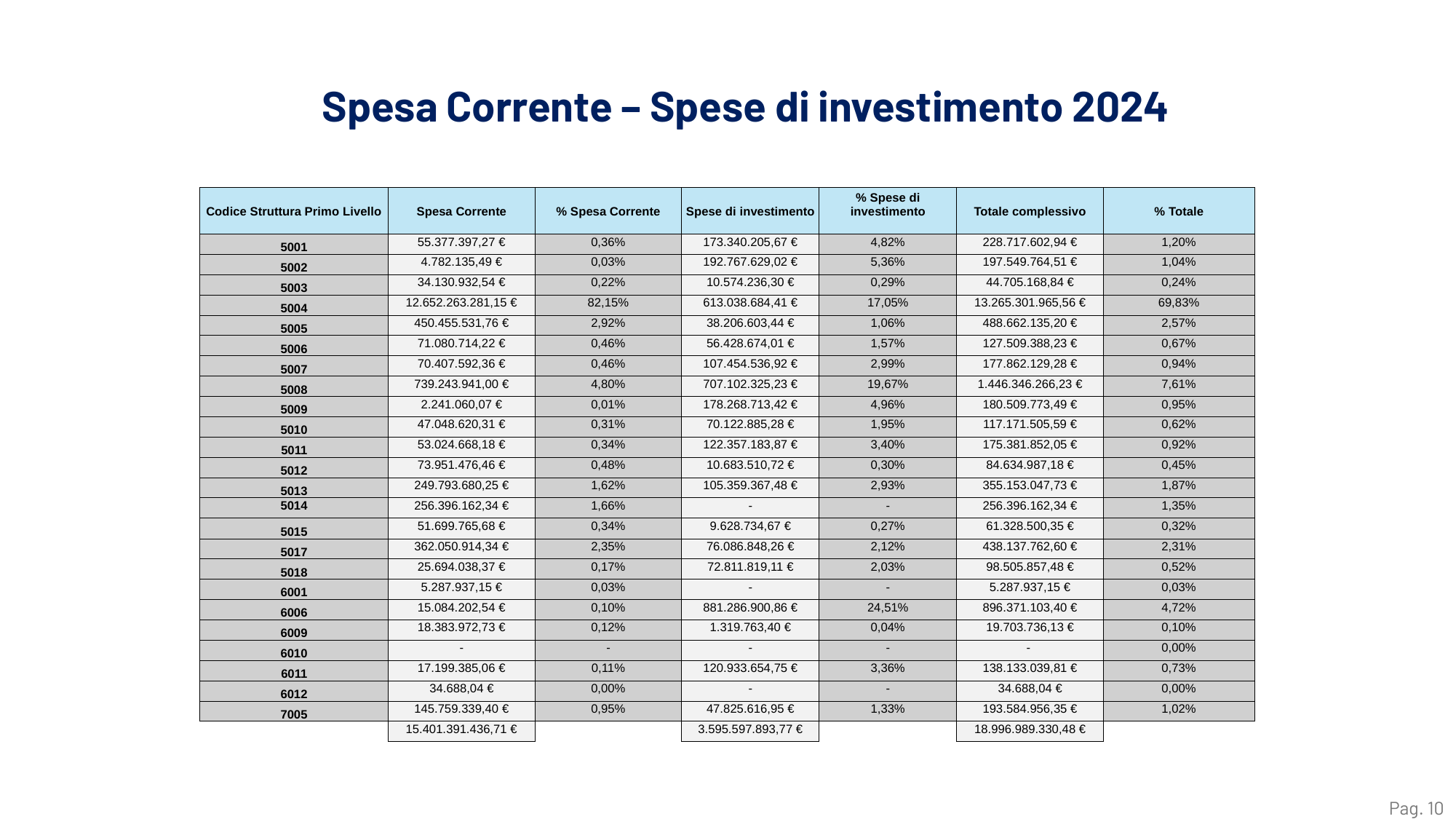

Spesa Corrente – Spese di investimento 2024
| Codice Struttura Primo Livello | Spesa Corrente | % Spesa Corrente | Spese di investimento | % Spese di investimento | Totale complessivo | % Totale |
| --- | --- | --- | --- | --- | --- | --- |
| 5001 | 55.377.397,27 € | 0,36% | 173.340.205,67 € | 4,82% | 228.717.602,94 € | 1,20% |
| 5002 | 4.782.135,49 € | 0,03% | 192.767.629,02 € | 5,36% | 197.549.764,51 € | 1,04% |
| 5003 | 34.130.932,54 € | 0,22% | 10.574.236,30 € | 0,29% | 44.705.168,84 € | 0,24% |
| 5004 | 12.652.263.281,15 € | 82,15% | 613.038.684,41 € | 17,05% | 13.265.301.965,56 € | 69,83% |
| 5005 | 450.455.531,76 € | 2,92% | 38.206.603,44 € | 1,06% | 488.662.135,20 € | 2,57% |
| 5006 | 71.080.714,22 € | 0,46% | 56.428.674,01 € | 1,57% | 127.509.388,23 € | 0,67% |
| 5007 | 70.407.592,36 € | 0,46% | 107.454.536,92 € | 2,99% | 177.862.129,28 € | 0,94% |
| 5008 | 739.243.941,00 € | 4,80% | 707.102.325,23 € | 19,67% | 1.446.346.266,23 € | 7,61% |
| 5009 | 2.241.060,07 € | 0,01% | 178.268.713,42 € | 4,96% | 180.509.773,49 € | 0,95% |
| 5010 | 47.048.620,31 € | 0,31% | 70.122.885,28 € | 1,95% | 117.171.505,59 € | 0,62% |
| 5011 | 53.024.668,18 € | 0,34% | 122.357.183,87 € | 3,40% | 175.381.852,05 € | 0,92% |
| 5012 | 73.951.476,46 € | 0,48% | 10.683.510,72 € | 0,30% | 84.634.987,18 € | 0,45% |
| 5013 | 249.793.680,25 € | 1,62% | 105.359.367,48 € | 2,93% | 355.153.047,73 € | 1,87% |
| 5014 | 256.396.162,34 € | 1,66% | - | - | 256.396.162,34 € | 1,35% |
| 5015 | 51.699.765,68 € | 0,34% | 9.628.734,67 € | 0,27% | 61.328.500,35 € | 0,32% |
| 5017 | 362.050.914,34 € | 2,35% | 76.086.848,26 € | 2,12% | 438.137.762,60 € | 2,31% |
| 5018 | 25.694.038,37 € | 0,17% | 72.811.819,11 € | 2,03% | 98.505.857,48 € | 0,52% |
| 6001 | 5.287.937,15 € | 0,03% | - | - | 5.287.937,15 € | 0,03% |
| 6006 | 15.084.202,54 € | 0,10% | 881.286.900,86 € | 24,51% | 896.371.103,40 € | 4,72% |
| 6009 | 18.383.972,73 € | 0,12% | 1.319.763,40 € | 0,04% | 19.703.736,13 € | 0,10% |
| 6010 | - | - | - | - | - | 0,00% |
| 6011 | 17.199.385,06 € | 0,11% | 120.933.654,75 € | 3,36% | 138.133.039,81 € | 0,73% |
| 6012 | 34.688,04 € | 0,00% | - | - | 34.688,04 € | 0,00% |
| 7005 | 145.759.339,40 € | 0,95% | 47.825.616,95 € | 1,33% | 193.584.956,35 € | 1,02% |
|  | 15.401.391.436,71 € |  | 3.595.597.893,77 € |  | 18.996.989.330,48 € |  |
Pag. 10